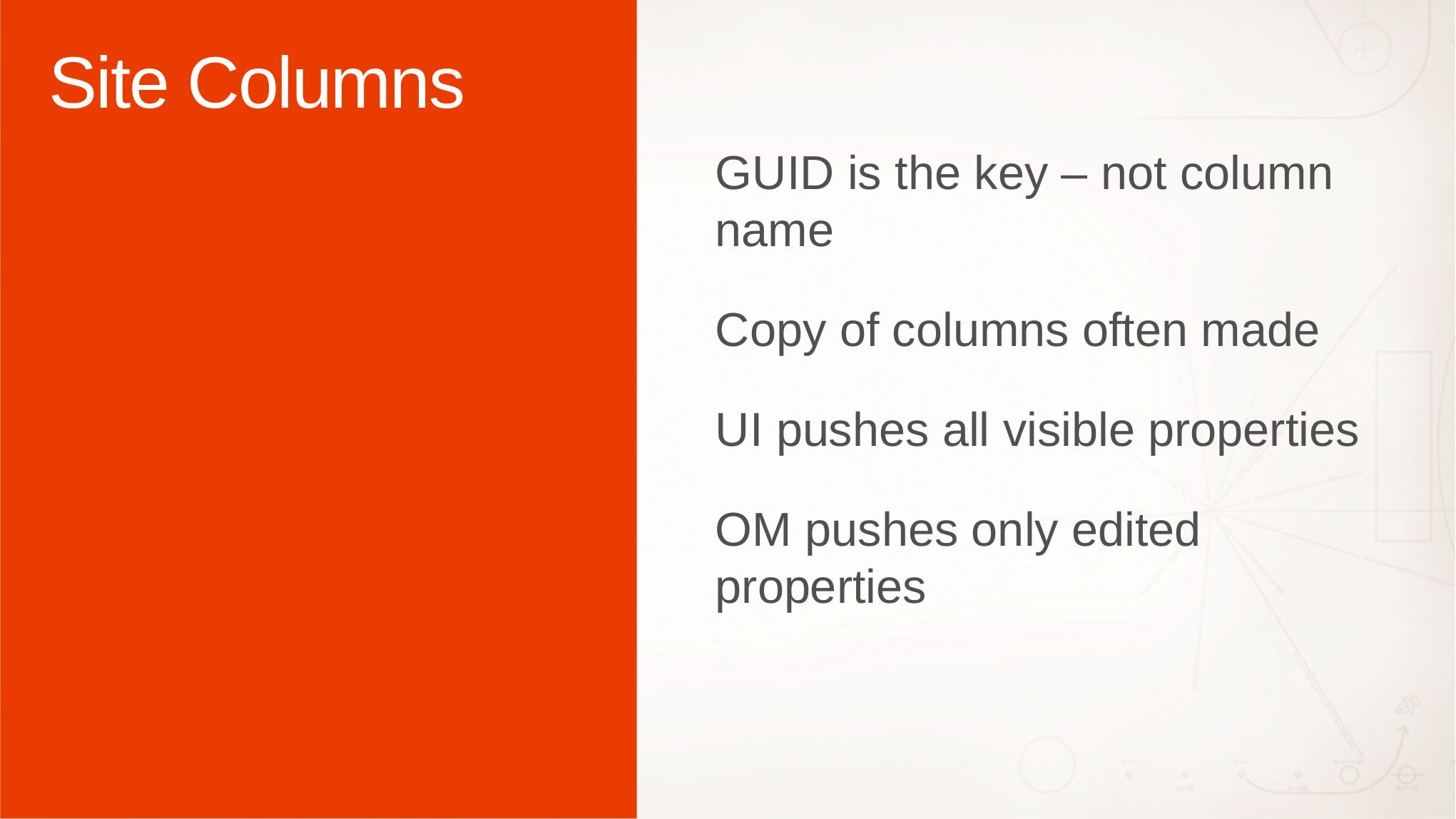

# Site Columns
GUID is the key – not column name

Copy of columns often made

UI pushes all visible properties

OM pushes only edited properties